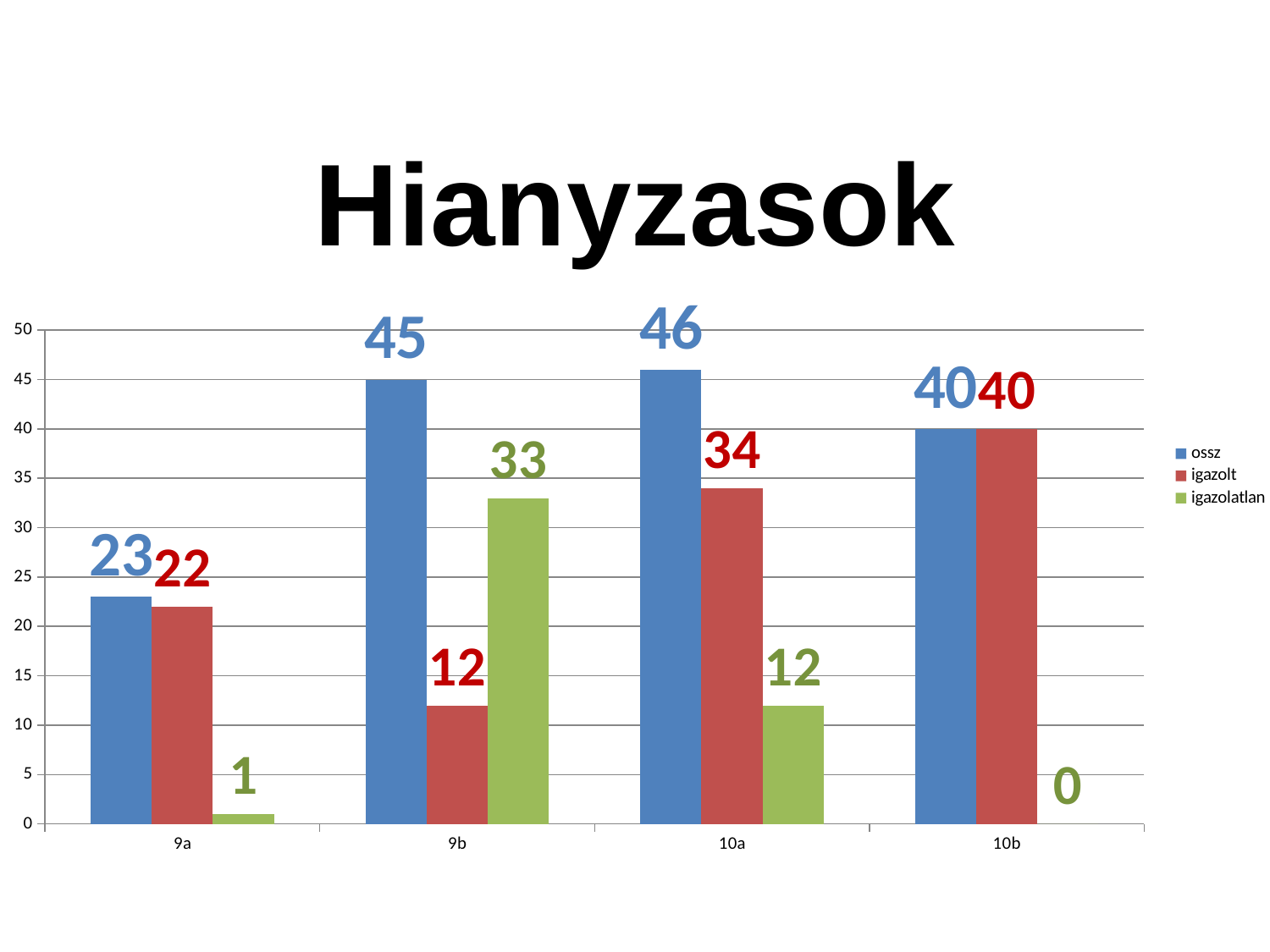

### Chart: Hianyzasok

| Category | ossz | igazolt | igazolatlan |
|---|---|---|---|
| 9a | 23.0 | 22.0 | 1.0 |
| 9b | 45.0 | 12.0 | 33.0 |
| 10a | 46.0 | 34.0 | 12.0 |
| 10b | 40.0 | 40.0 | 0.0 |